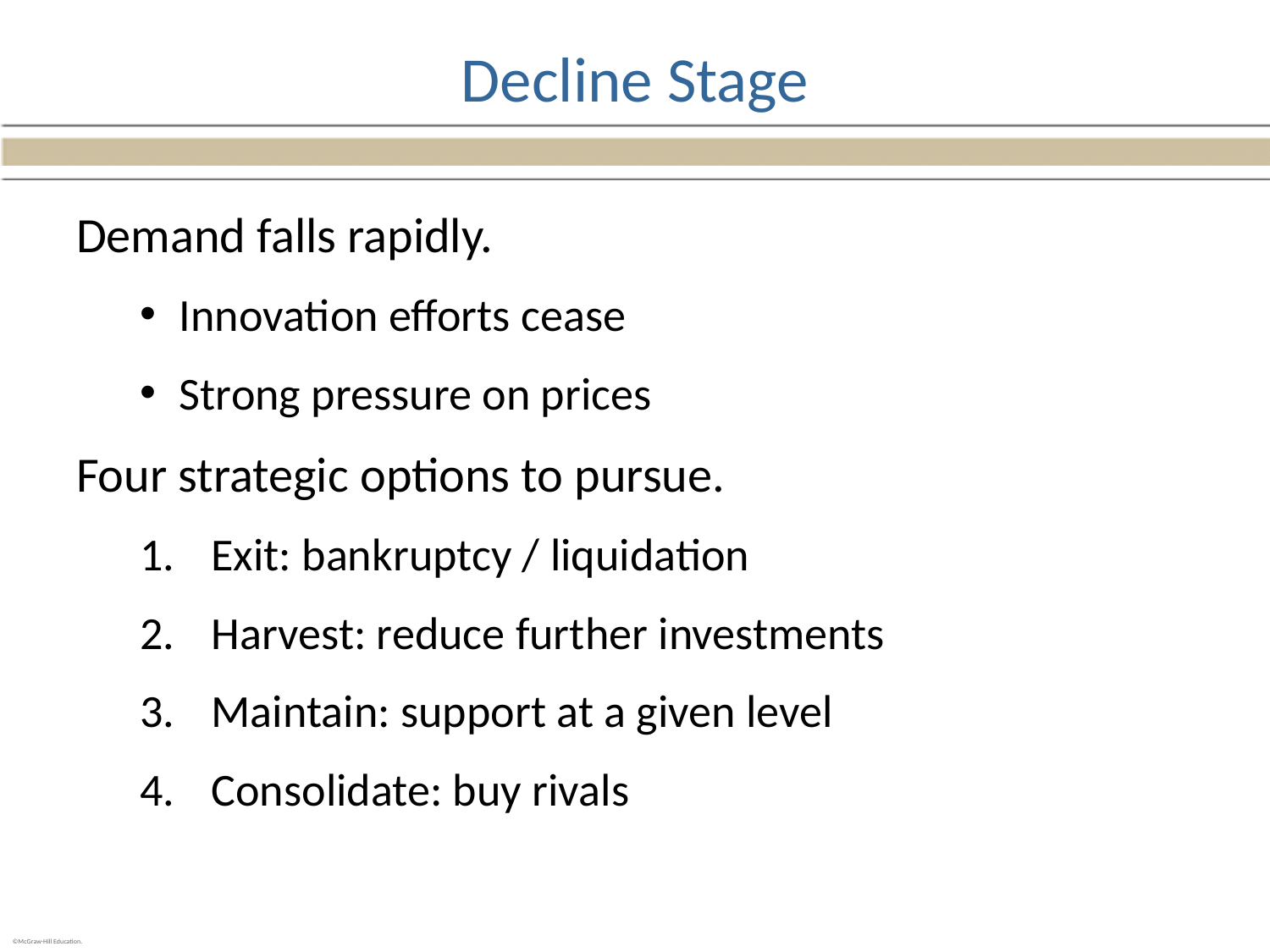

# Decline Stage
Demand falls rapidly.
Innovation efforts cease
Strong pressure on prices
Four strategic options to pursue.
Exit: bankruptcy / liquidation
Harvest: reduce further investments
Maintain: support at a given level
Consolidate: buy rivals